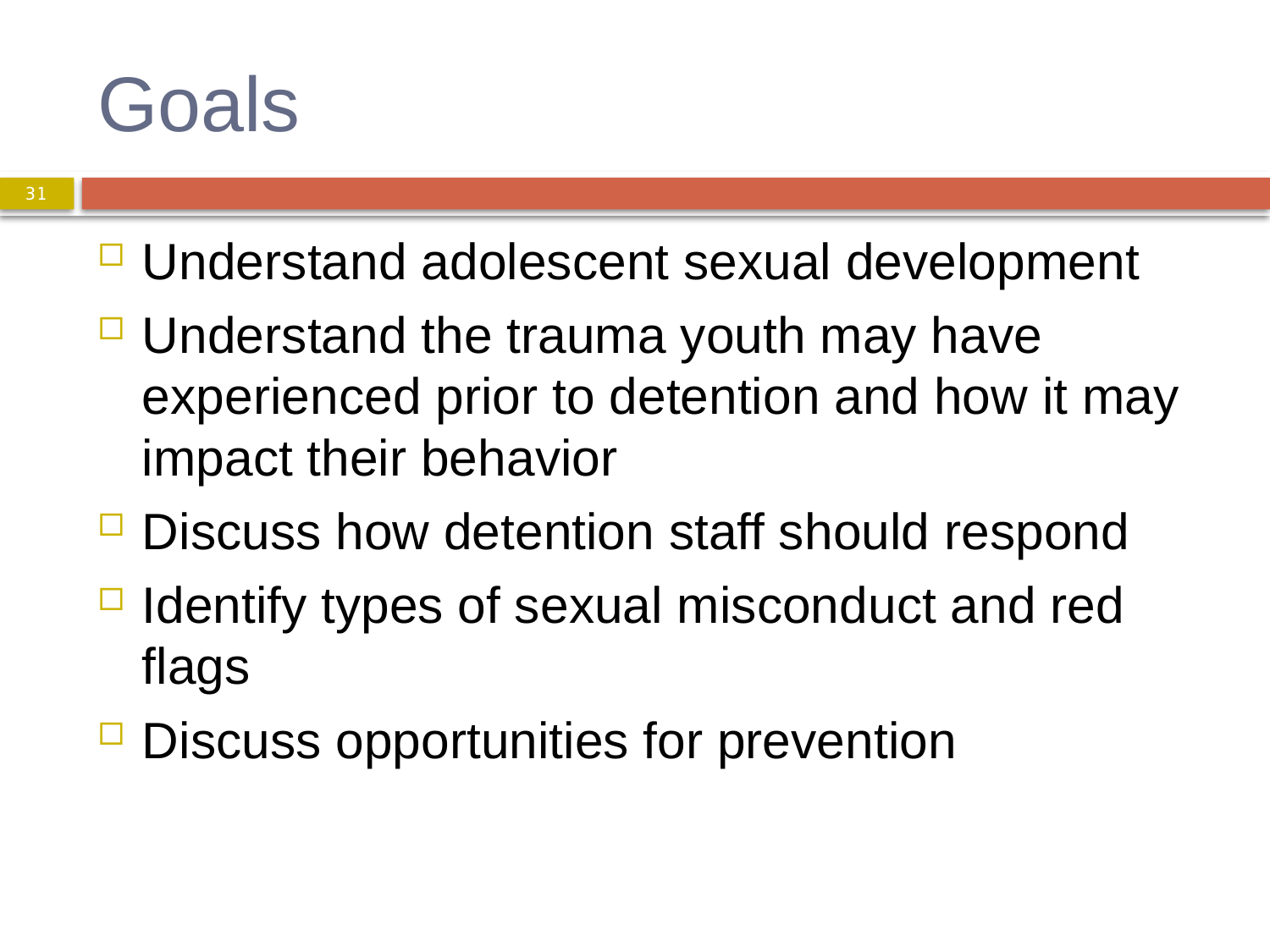

# Goals
31
Understand adolescent sexual development
Understand the trauma youth may have experienced prior to detention and how it may impact their behavior
Discuss how detention staff should respond
Identify types of sexual misconduct and red flags
Discuss opportunities for prevention